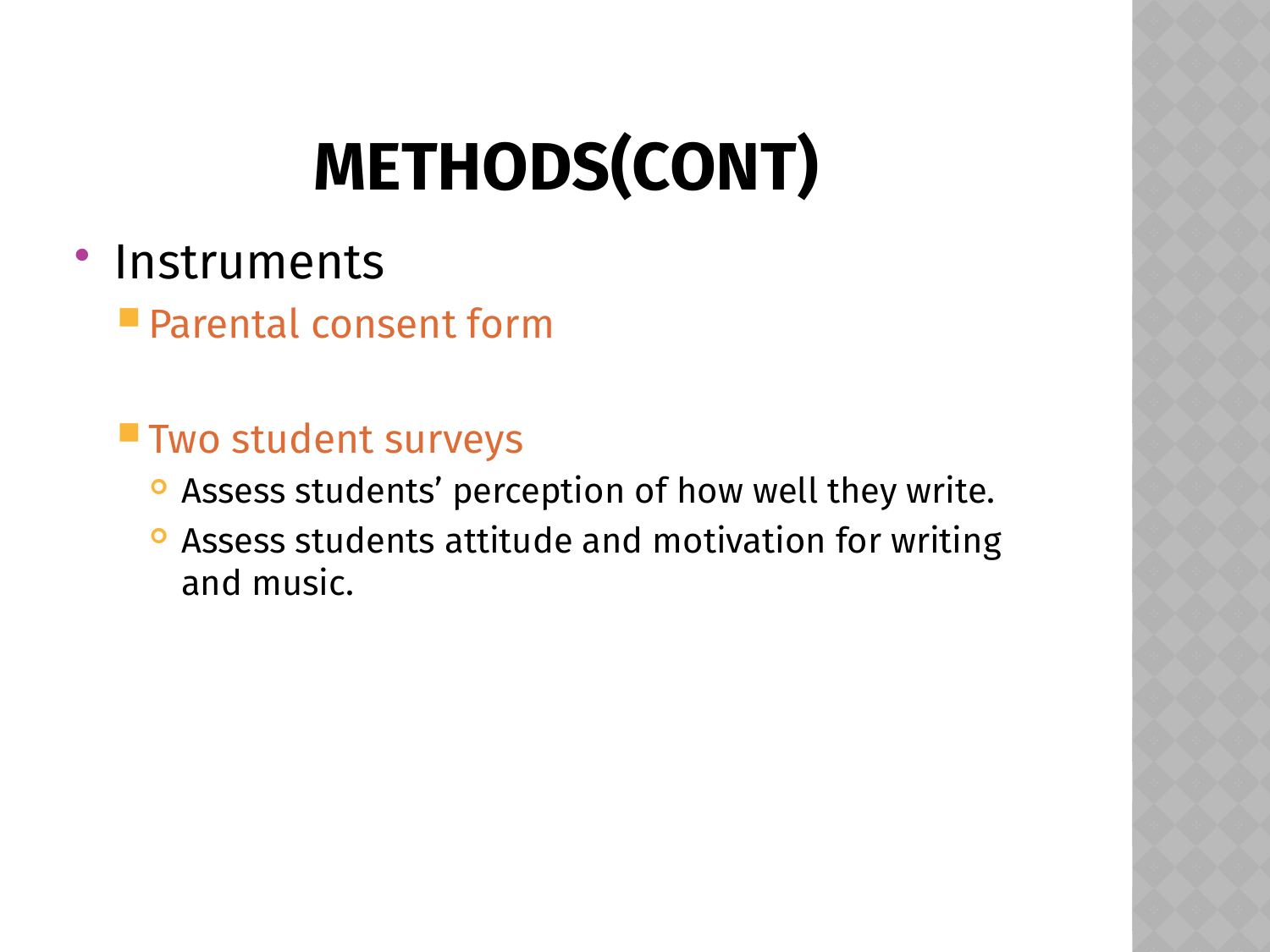

# Methods(cont)
Instruments
Parental consent form

Two student surveys
Assess students’ perception of how well they write.
Assess students attitude and motivation for writing and music.